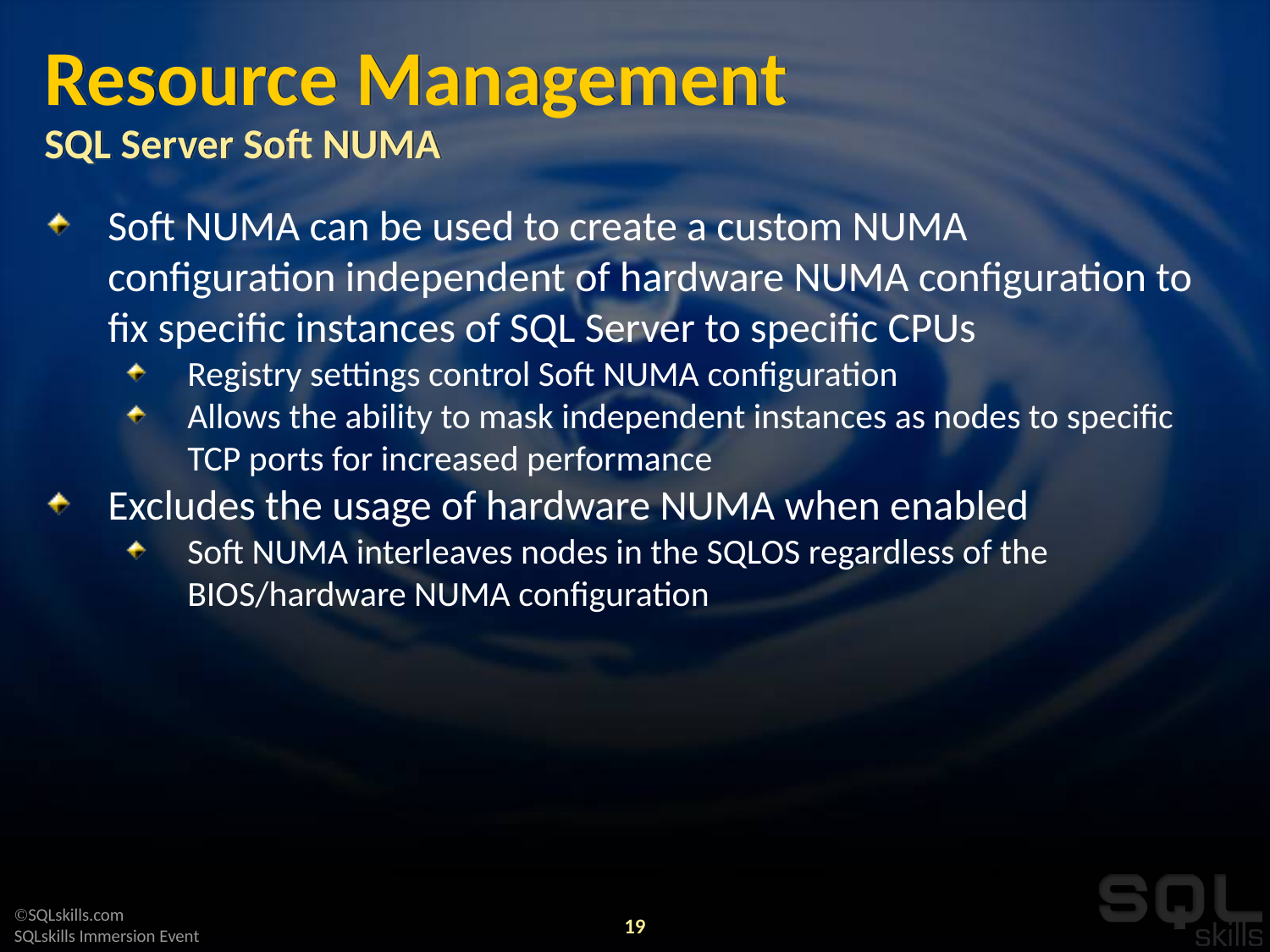

# Resource Management SQL Server Soft NUMA
Soft NUMA can be used to create a custom NUMA configuration independent of hardware NUMA configuration to fix specific instances of SQL Server to specific CPUs
Registry settings control Soft NUMA configuration
Allows the ability to mask independent instances as nodes to specific TCP ports for increased performance
Excludes the usage of hardware NUMA when enabled
Soft NUMA interleaves nodes in the SQLOS regardless of the BIOS/hardware NUMA configuration

19